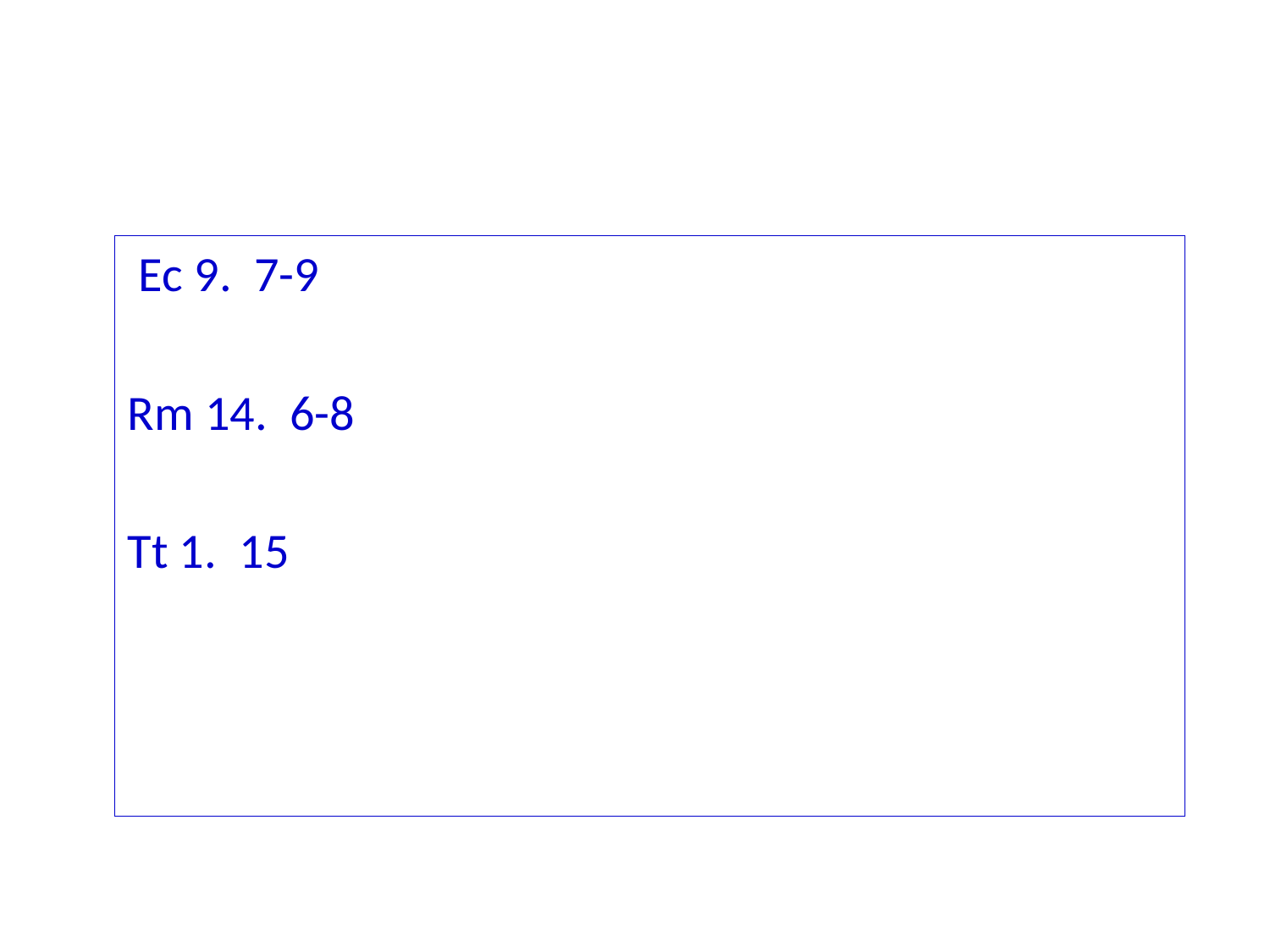

Ec 9.  7-9

Rm 14.  6-8

Tt 1.  15